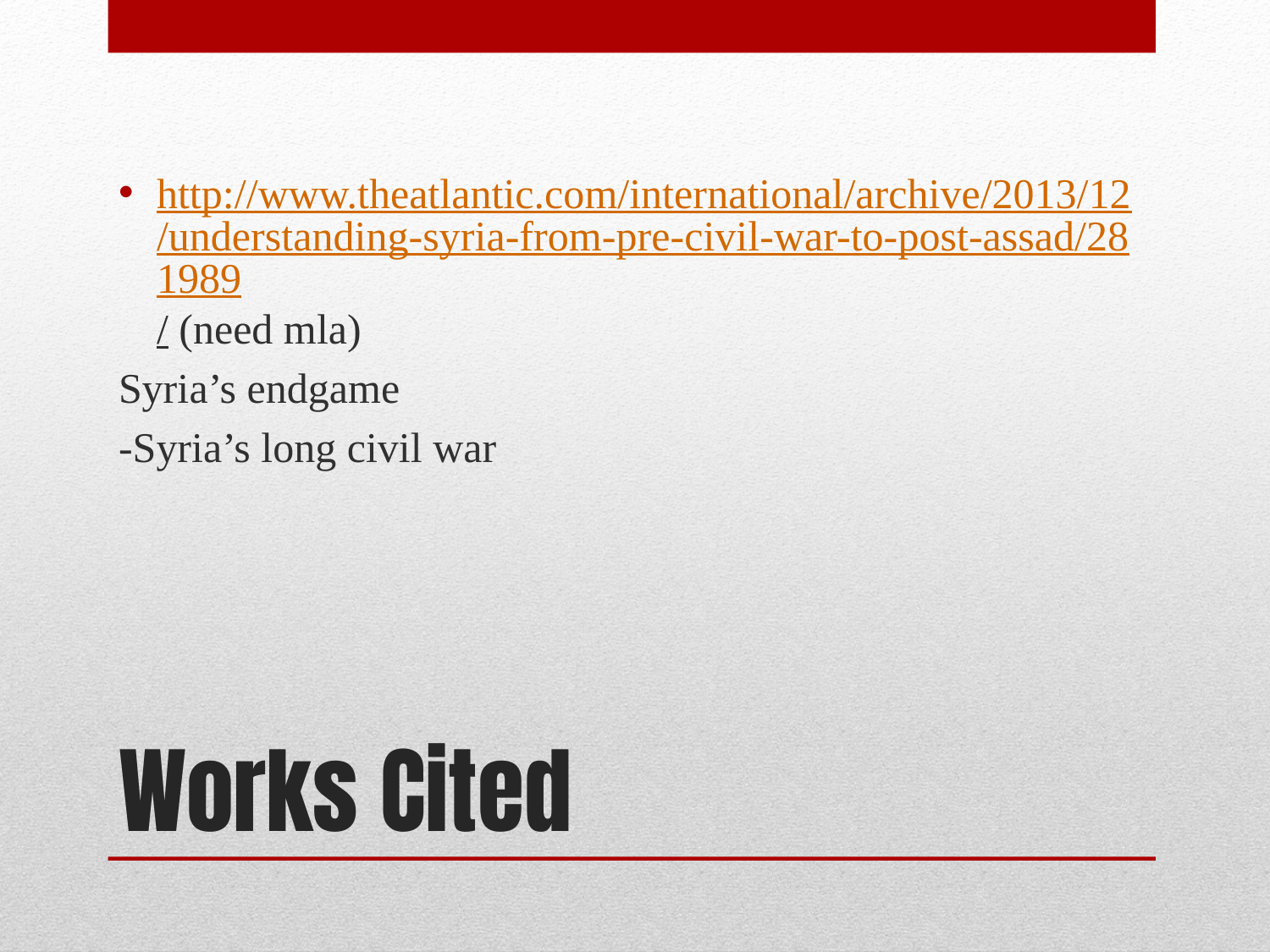

http://www.theatlantic.com/international/archive/2013/12/understanding-syria-from-pre-civil-war-to-post-assad/281989/ (need mla)
Syria’s endgame
-Syria’s long civil war

# Works Cited